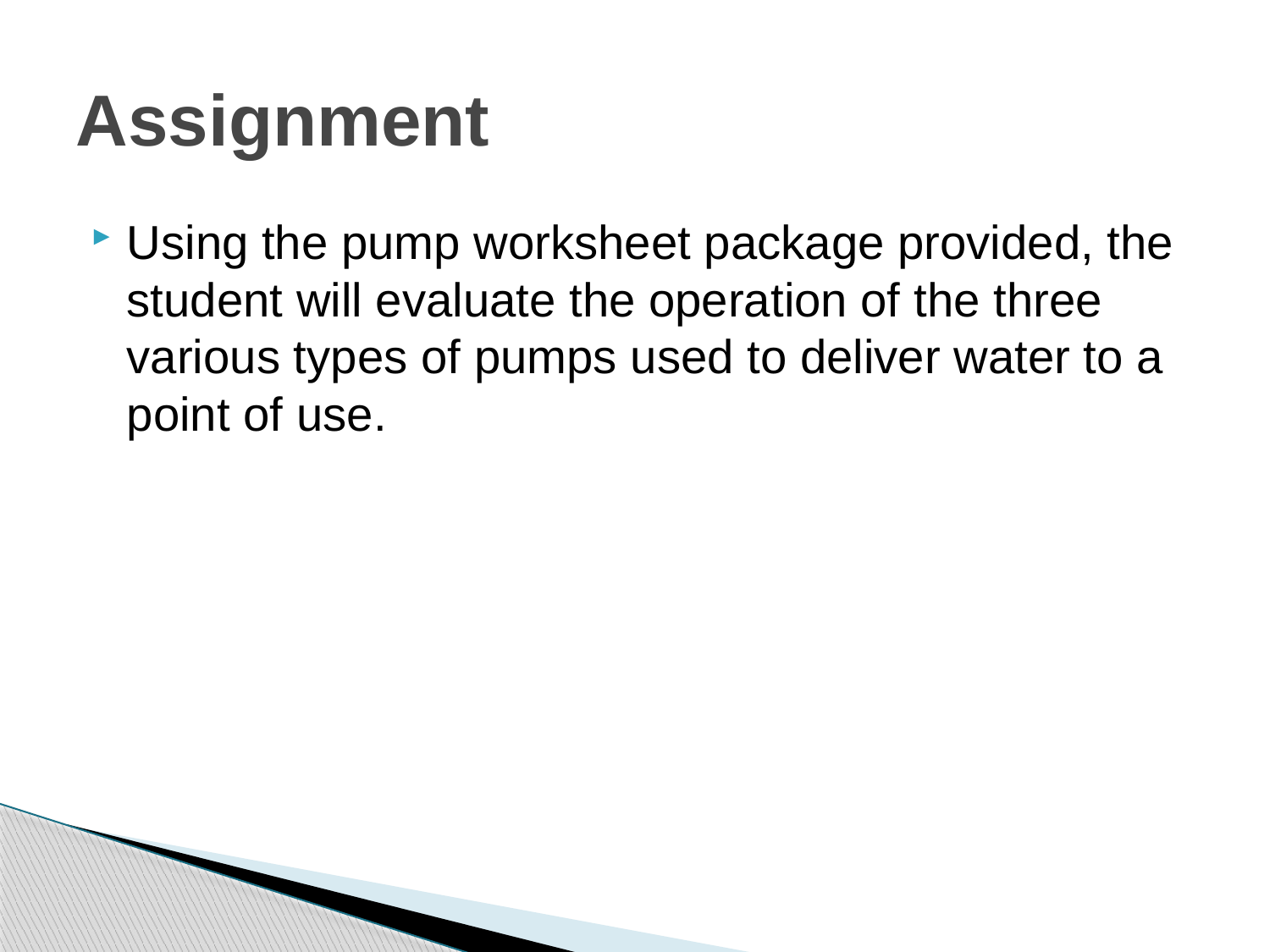

# Assignment
Using the pump worksheet package provided, the student will evaluate the operation of the three various types of pumps used to deliver water to a point of use.